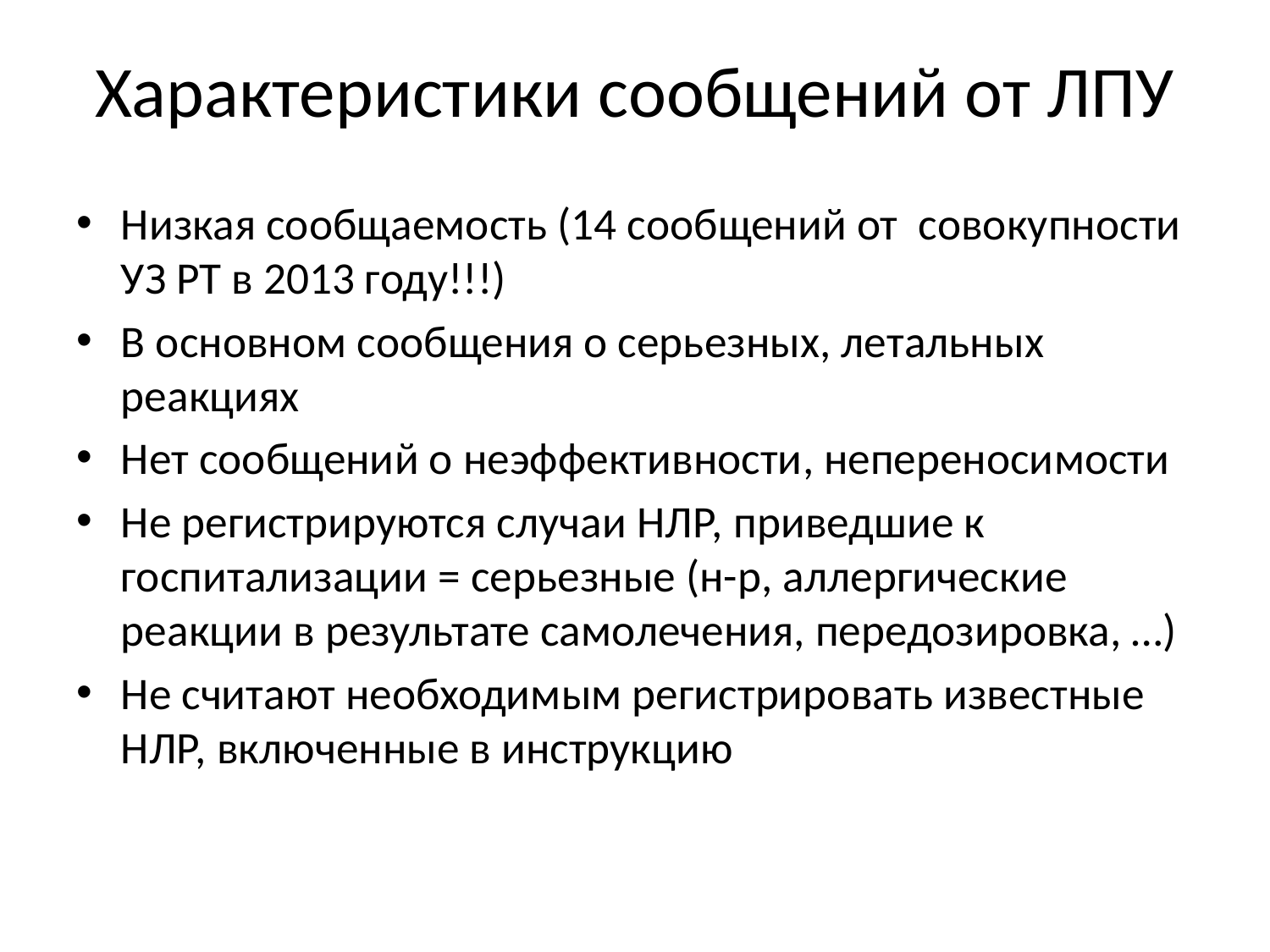

# Характеристики сообщений от ЛПУ
Низкая сообщаемость (14 сообщений от  совокупности УЗ РТ в 2013 году!!!)
В основном сообщения о серьезных, летальных реакциях
Нет сообщений о неэффективности, непереносимости
Не регистрируются случаи НЛР, приведшие к госпитализации = серьезные (н-р, аллергические реакции в результате самолечения, передозировка, …)
Не считают необходимым регистрировать известные НЛР, включенные в инструкцию